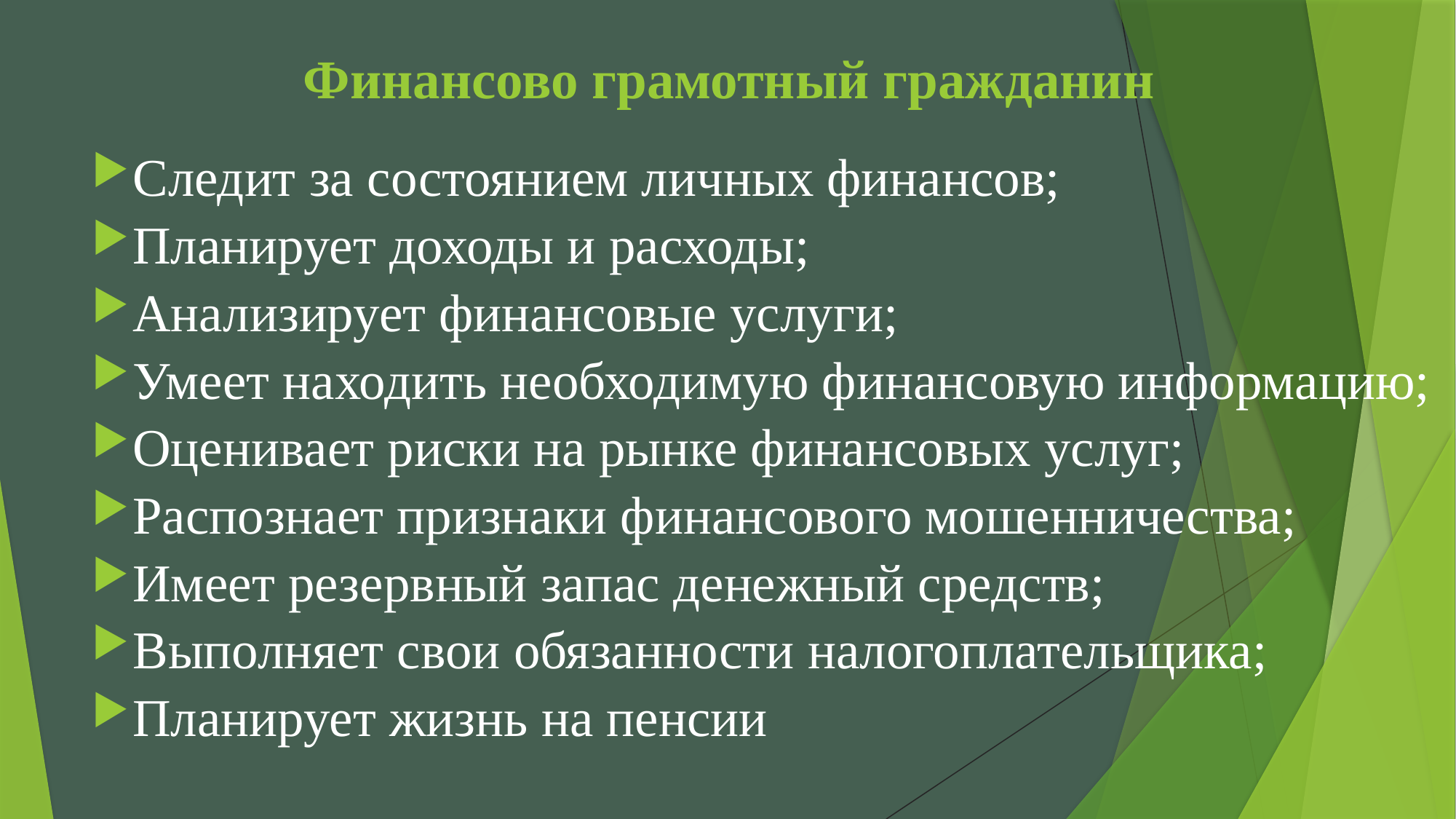

# Финансово грамотный гражданин

Следит за состоянием личных финансов;
Планирует доходы и расходы;
Анализирует финансовые услуги;
Умеет находить необходимую финансовую информацию;
Оценивает риски на рынке финансовых услуг;
Распознает признаки финансового мошенничества;
Имеет резервный запас денежный средств;
Выполняет свои обязанности налогоплательщика;
Планирует жизнь на пенсии